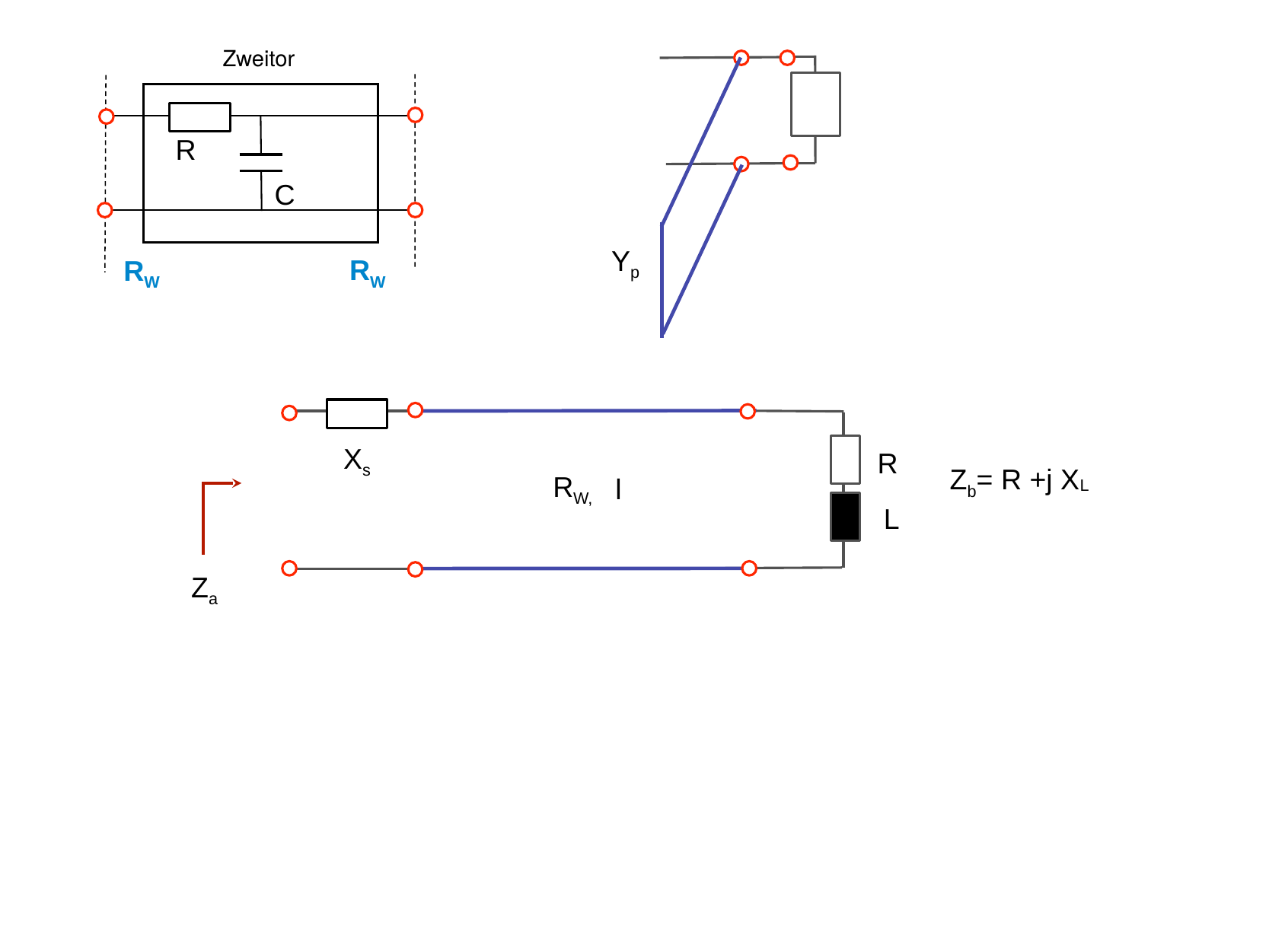

Zweitor

R

C

RW
RW

Yp

Xs
R

Zb= R +j XL
RW,
l

L

Za